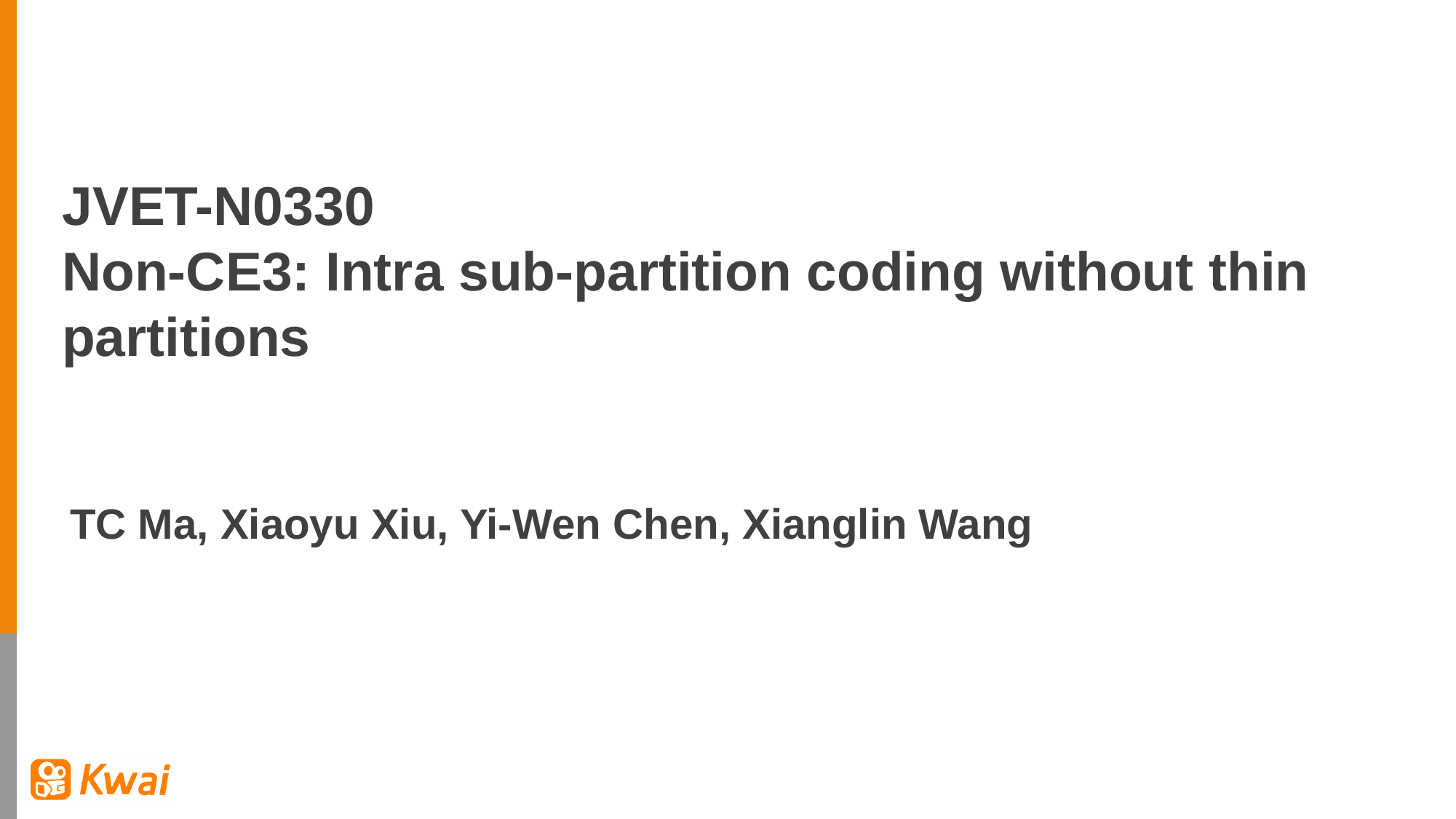

JVET-N0330
Non-CE3: Intra sub-partition coding without thin partitions
TC Ma, Xiaoyu Xiu, Yi-Wen Chen, Xianglin Wang